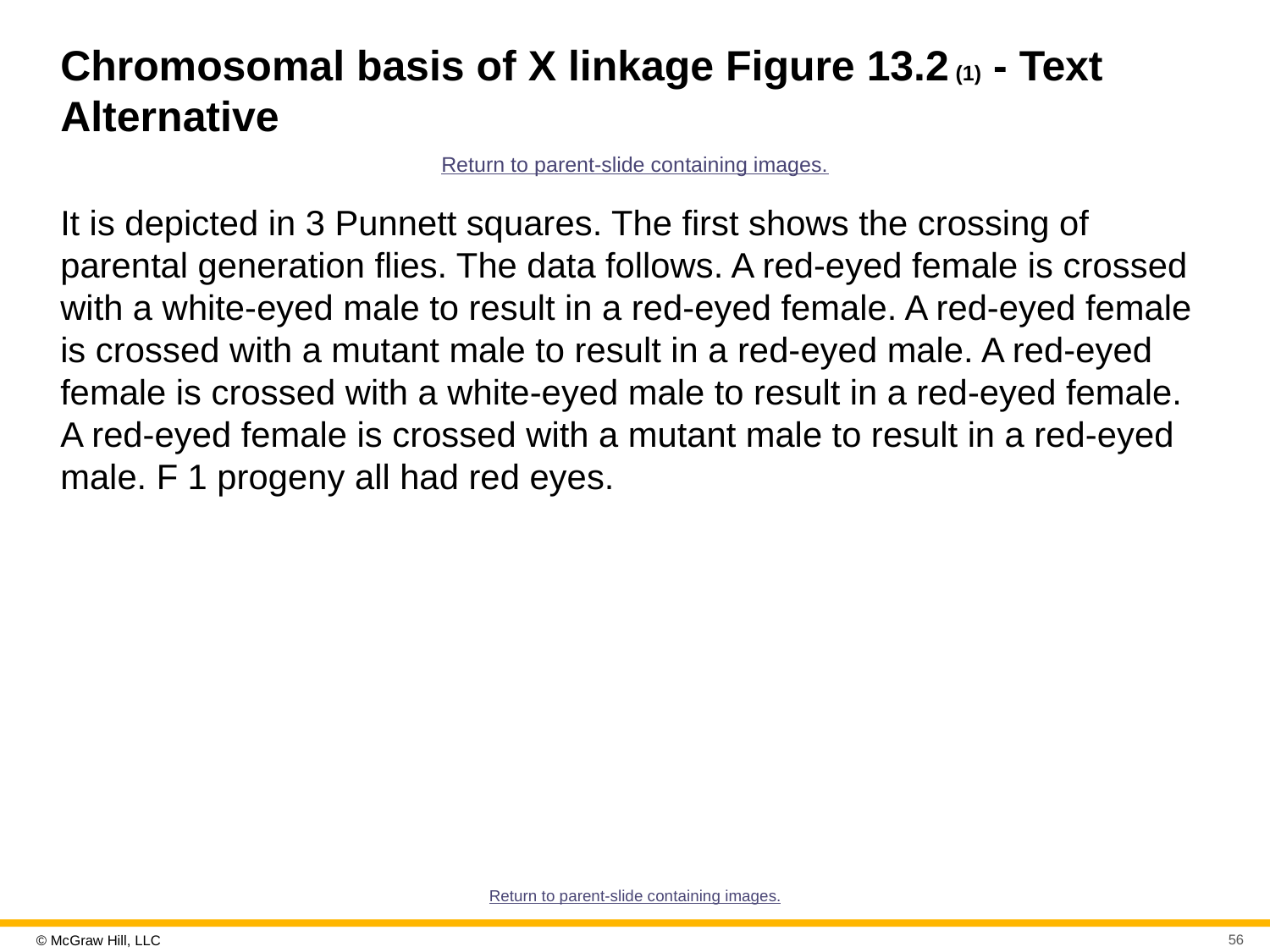

# Chromosomal basis of X linkage Figure 13.2 (1) - Text Alternative
Return to parent-slide containing images.
It is depicted in 3 Punnett squares. The first shows the crossing of parental generation flies. The data follows. A red-eyed female is crossed with a white-eyed male to result in a red-eyed female. A red-eyed female is crossed with a mutant male to result in a red-eyed male. A red-eyed female is crossed with a white-eyed male to result in a red-eyed female. A red-eyed female is crossed with a mutant male to result in a red-eyed male. F 1 progeny all had red eyes.
Return to parent-slide containing images.
56